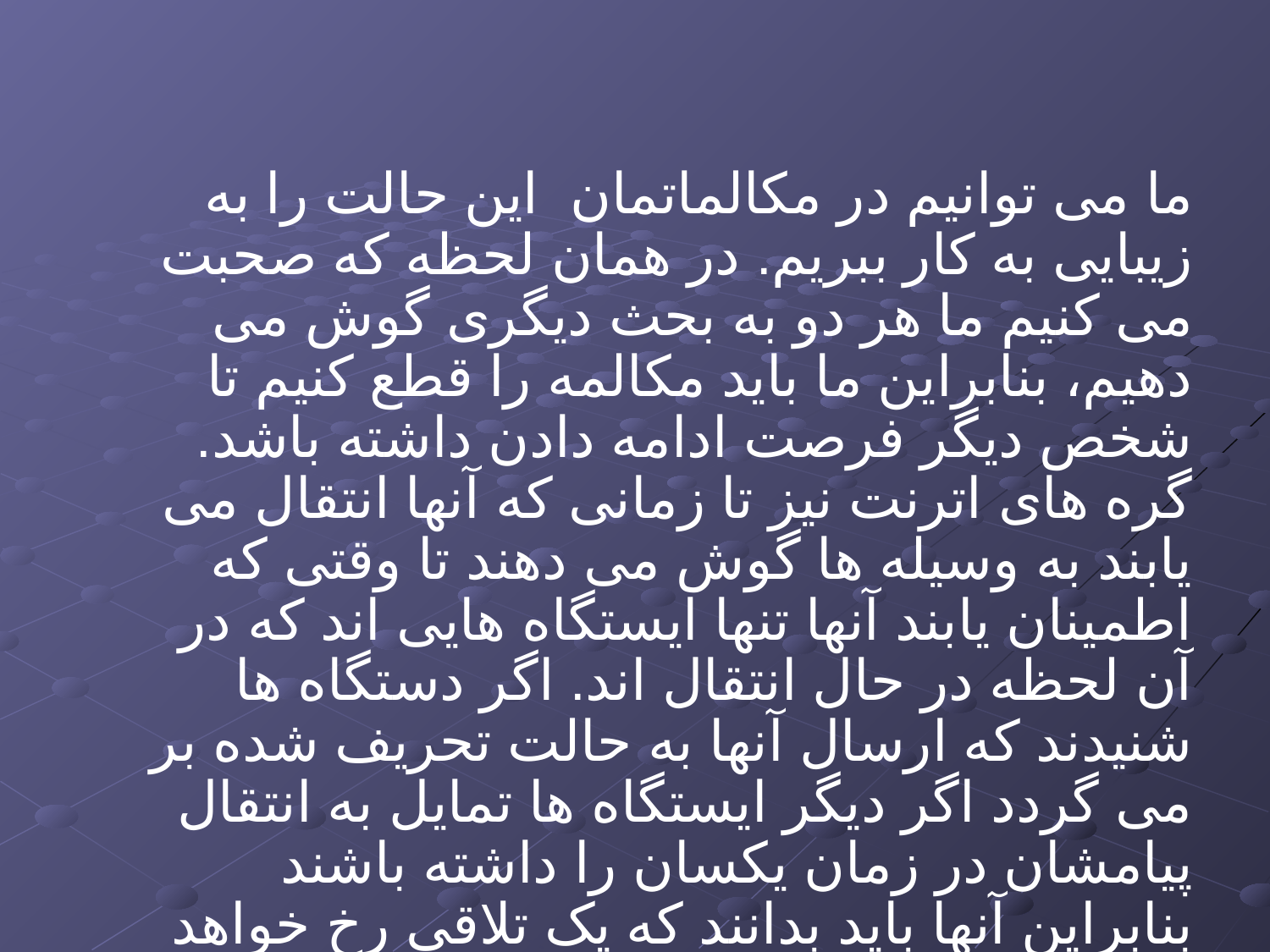

ما می توانیم در مکالماتمان  این حالت را به زیبایی به کار ببریم. در همان لحظه که صحبت می کنیم ما هر دو به بحث دیگری گوش می دهیم، بنابراین ما باید مکالمه را قطع کنیم تا شخص دیگر فرصت ادامه دادن داشته باشد. گره های اترنت نیز تا زمانی که آنها انتقال می یابند به وسیله ها گوش می دهند تا وقتی که اطمینان یابند آنها تنها ایستگاه هایی اند که در آن لحظه در حال انتقال اند. اگر دستگاه ها شنیدند که ارسال آنها به حالت تحریف شده بر می گردد اگر دیگر ایستگاه ها تمایل به انتقال پیامشان در زمان یکسان را داشته باشند بنابراین آنها باید بدانند که یک تلاقی رخ خواهد داد .